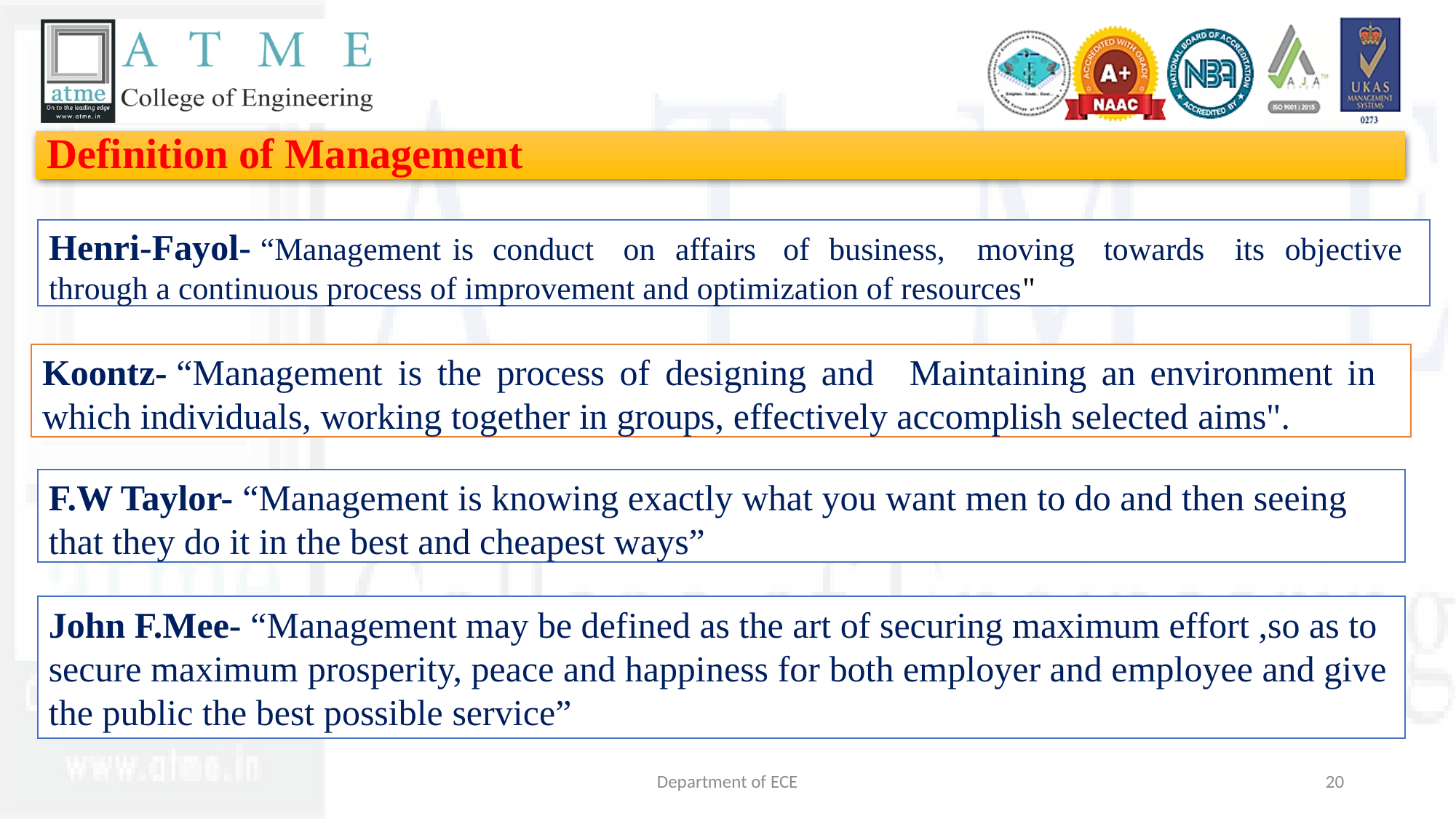

# Definition of Management
Henri-Fayol- “Management	is	conduct	on	affairs	of	business,	moving	towards	its	objective  through a continuous process of improvement and optimization of resources"
Koontz- “Management is the process of designing and	Maintaining an environment in
which individuals, working together in groups, effectively accomplish selected aims".
F.W Taylor- “Management is knowing exactly what you want men to do and then seeing that they do it in the best and cheapest ways”
John F.Mee- “Management may be defined as the art of securing maximum effort ,so as to secure maximum prosperity, peace and happiness for both employer and employee and give the public the best possible service”
Department of ECE
20